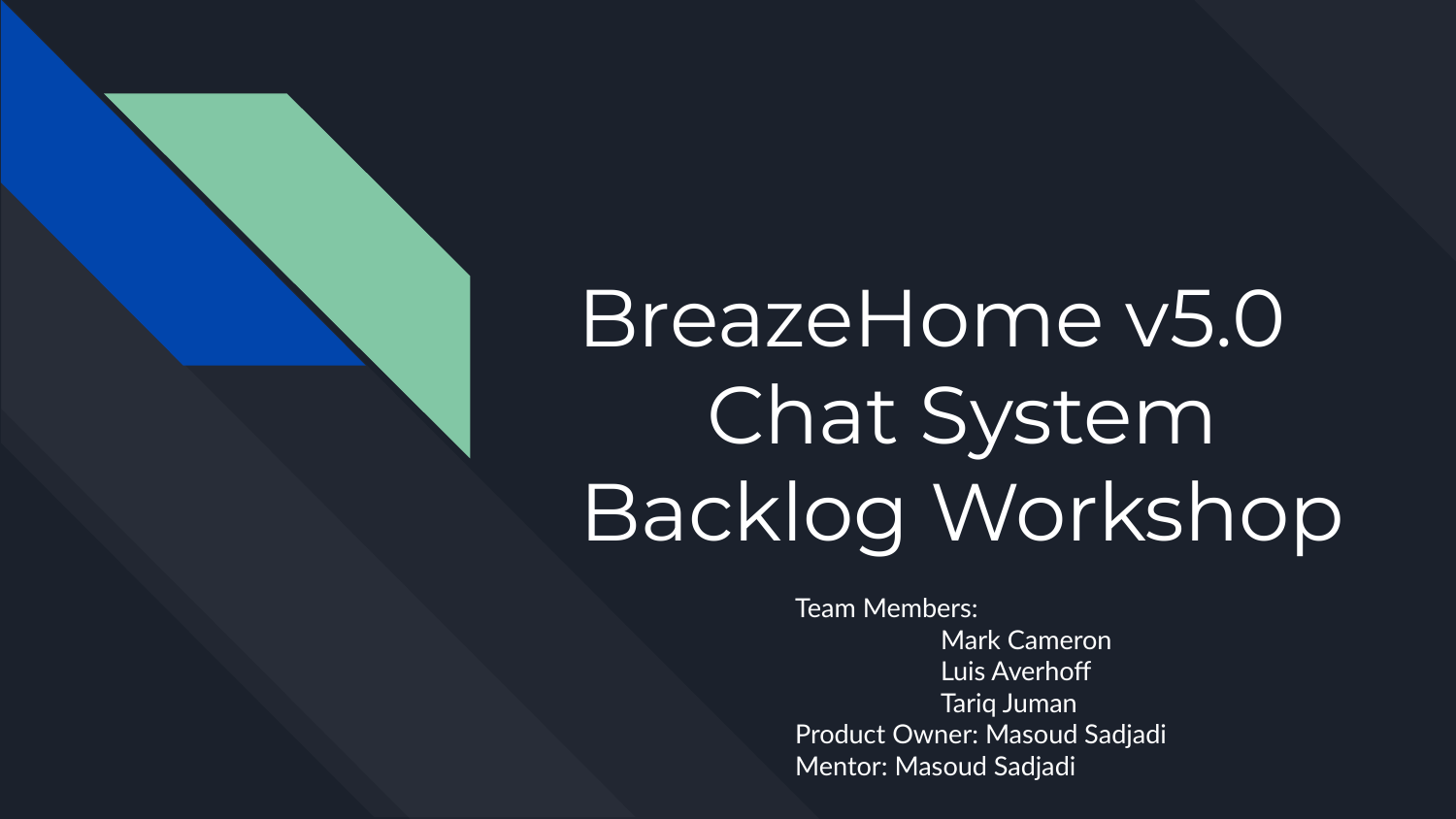

# BreazeHome v5.0
Chat System Backlog Workshop
Team Members:
	Mark Cameron
	Luis Averhoff
	Tariq Juman
Product Owner: Masoud Sadjadi
Mentor: Masoud Sadjadi